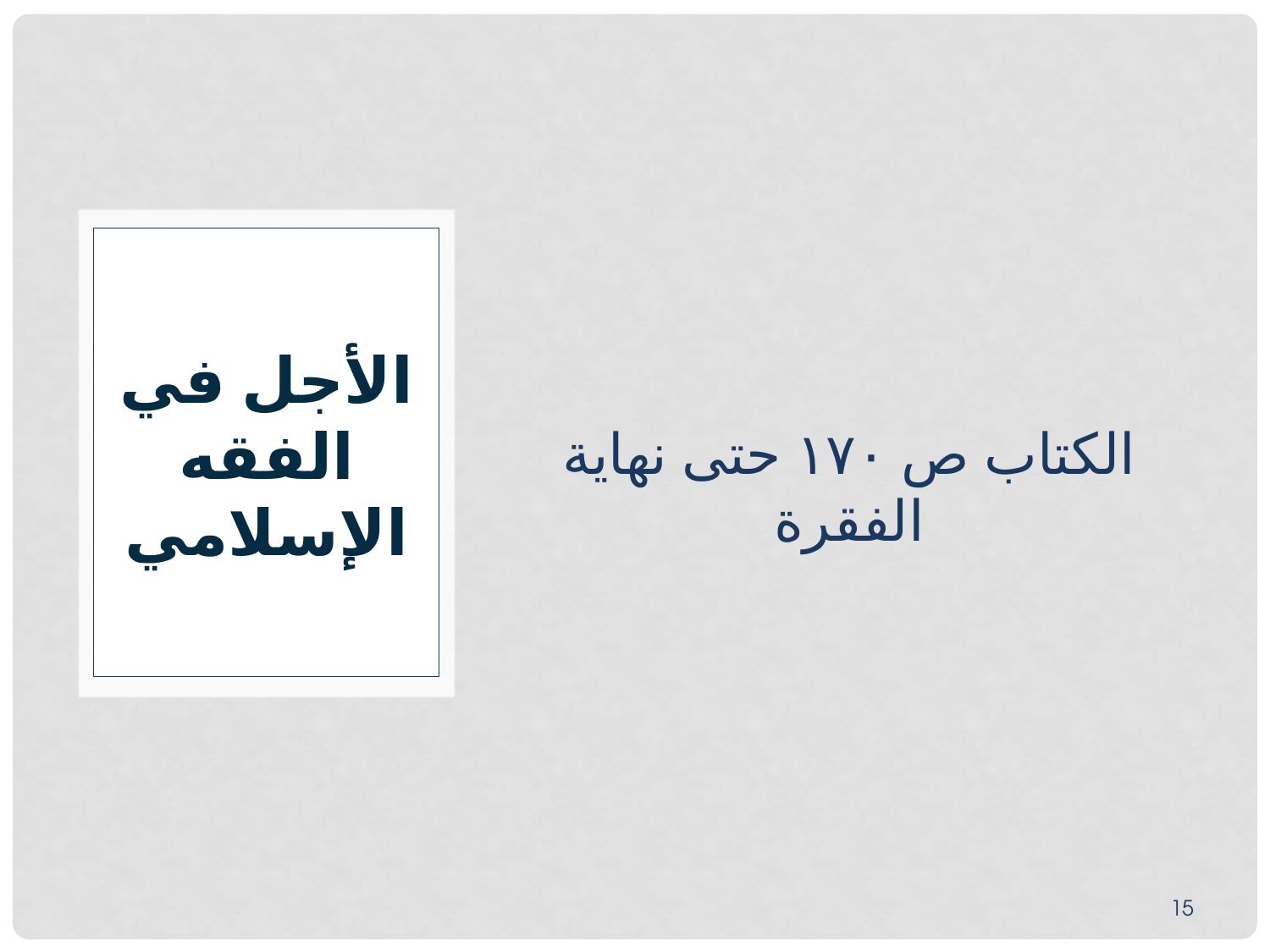

الكتاب ص ١٧٠ حتى نهاية الفقرة

الأجل في الفقه الإسلامي
15